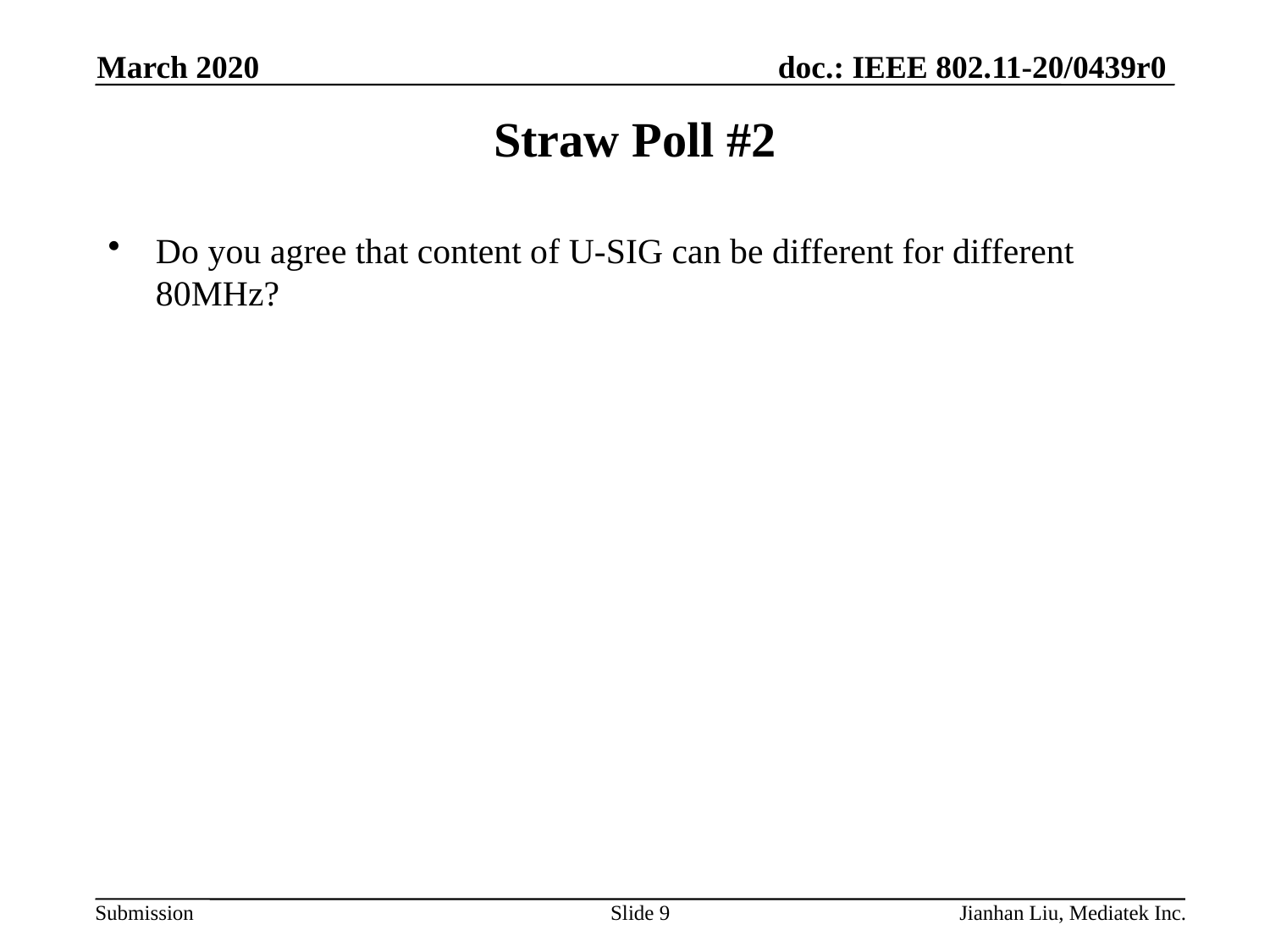

March 2020
# Straw Poll #2
Do you agree that content of U-SIG can be different for different 80MHz?
Slide 9
Jianhan Liu, Mediatek Inc.